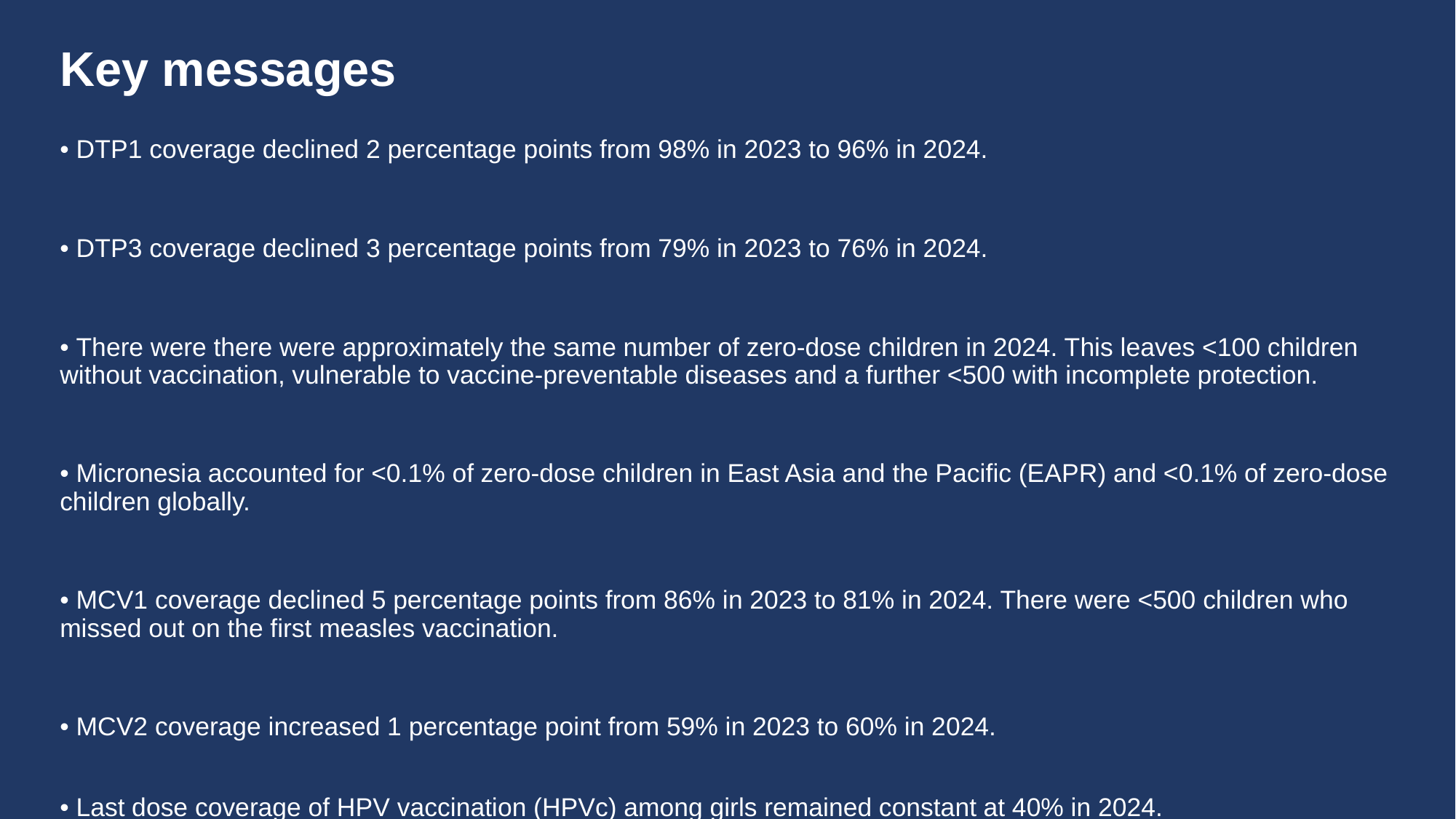

# Key messages
• DTP1 coverage declined 2 percentage points from 98% in 2023 to 96% in 2024.

• DTP3 coverage declined 3 percentage points from 79% in 2023 to 76% in 2024.

• There were there were approximately the same number of zero-dose children in 2024. This leaves <100 children without vaccination, vulnerable to vaccine-preventable diseases and a further <500 with incomplete protection.

• Micronesia accounted for <0.1% of zero-dose children in East Asia and the Pacific (EAPR) and <0.1% of zero-dose children globally.

• MCV1 coverage declined 5 percentage points from 86% in 2023 to 81% in 2024. There were <500 children who missed out on the first measles vaccination.

• MCV2 coverage increased 1 percentage point from 59% in 2023 to 60% in 2024.

• Last dose coverage of HPV vaccination (HPVc) among girls remained constant at 40% in 2024.